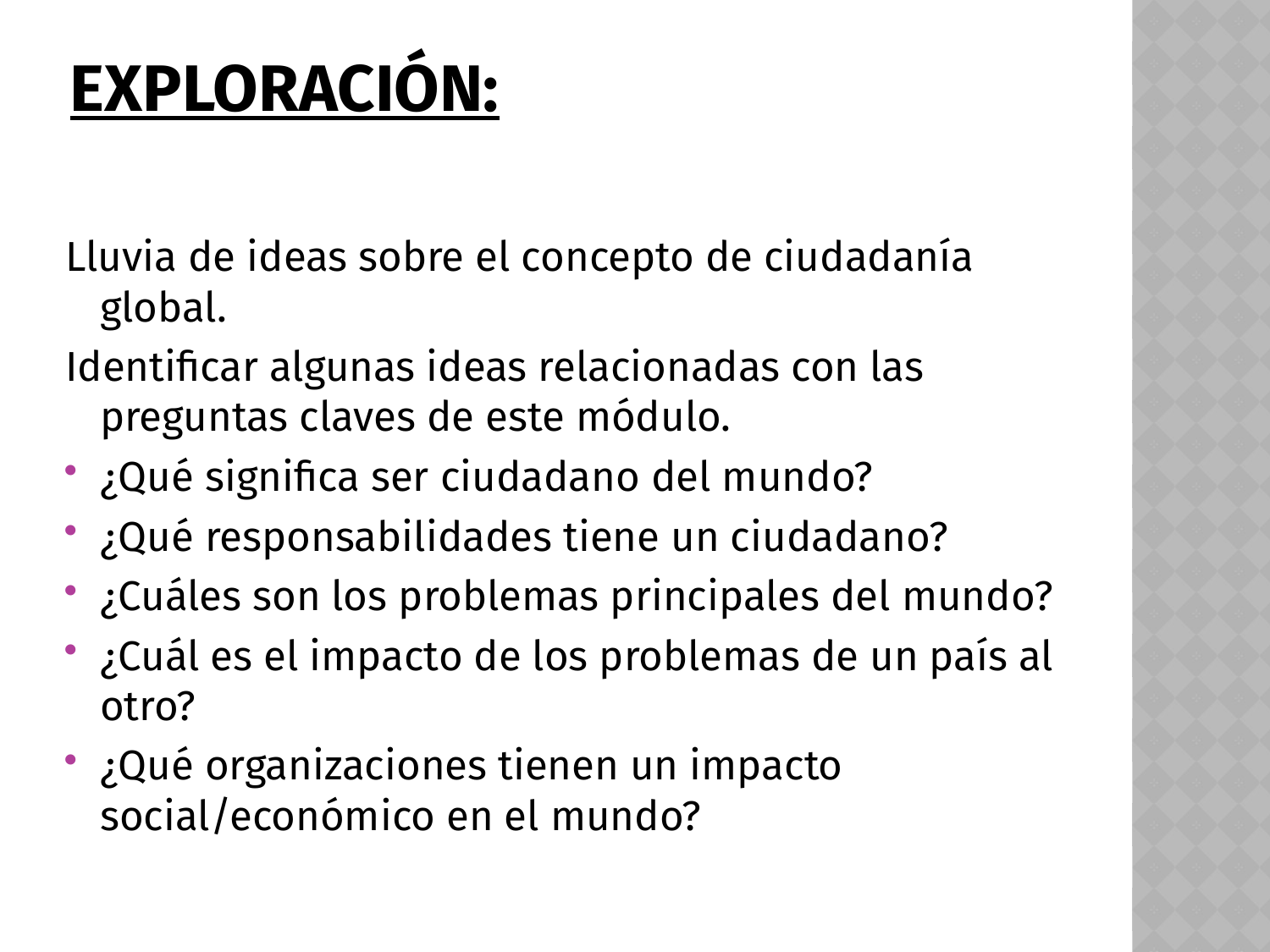

# Exploración:
Lluvia de ideas sobre el concepto de ciudadanía global.
Identificar algunas ideas relacionadas con las preguntas claves de este módulo.
¿Qué significa ser ciudadano del mundo?
¿Qué responsabilidades tiene un ciudadano?
¿Cuáles son los problemas principales del mundo?
¿Cuál es el impacto de los problemas de un país al otro?
¿Qué organizaciones tienen un impacto social/económico en el mundo?